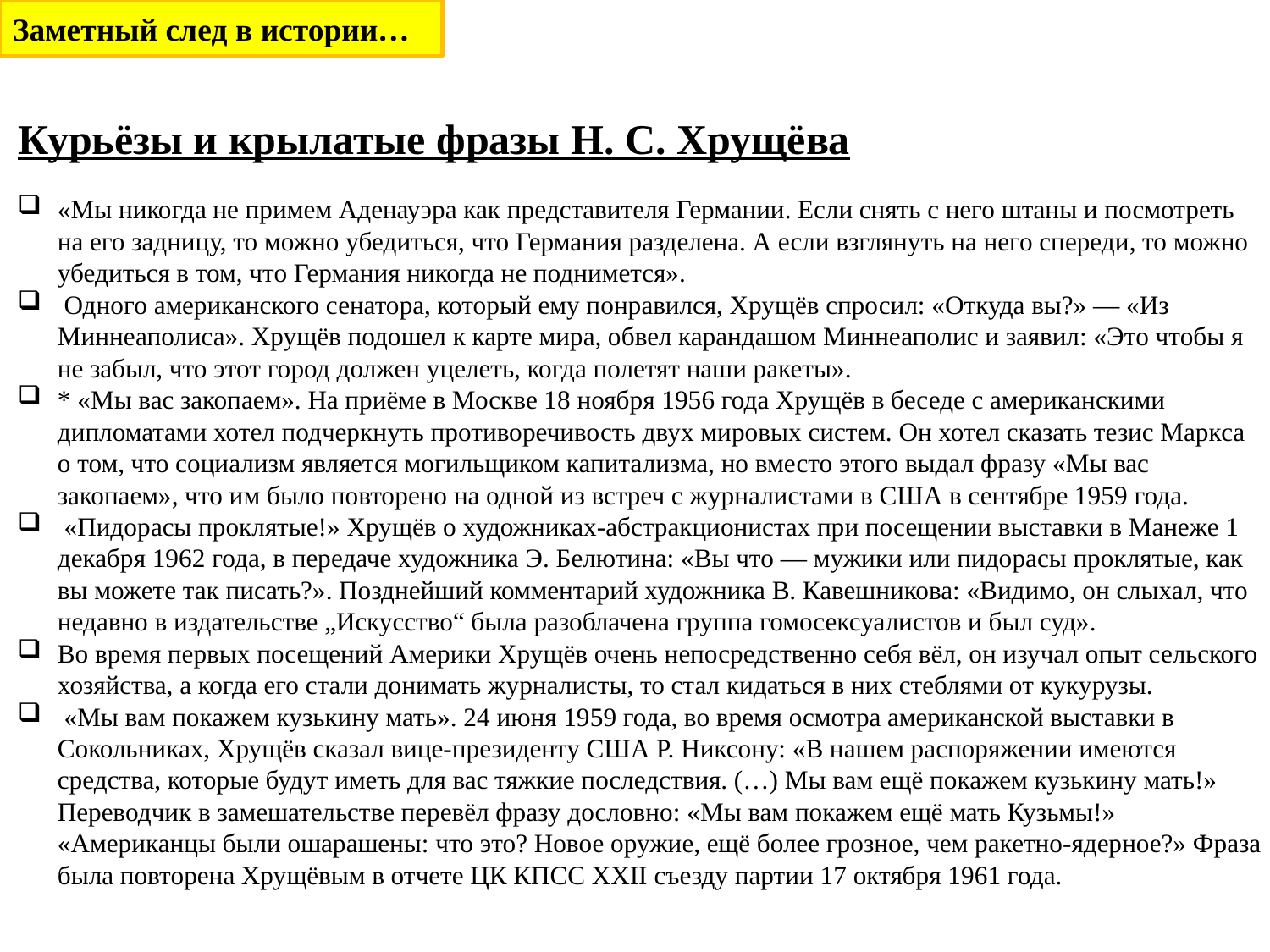

Заметный след в истории…
Курьёзы и крылатые фразы Н. С. Хрущёва

«Мы никогда не примем Аденауэра как представителя Германии. Если снять с него штаны и посмотреть на его задницу, то можно убедиться, что Германия разделена. А если взглянуть на него спереди, то можно убедиться в том, что Германия никогда не поднимется».
 Одного американского сенатора, который ему понравился, Хрущёв спросил: «Откуда вы?» — «Из Миннеаполиса». Хрущёв подошел к карте мира, обвел карандашом Миннеаполис и заявил: «Это чтобы я не забыл, что этот город должен уцелеть, когда полетят наши ракеты».
* «Мы вас закопаем». На приёме в Москве 18 ноября 1956 года Хрущёв в беседе с американскими дипломатами хотел подчеркнуть противоречивость двух мировых систем. Он хотел сказать тезис Маркса о том, что социализм является могильщиком капитализма, но вместо этого выдал фразу «Мы вас закопаем», что им было повторено на одной из встреч с журналистами в США в сентябре 1959 года.
 «Пидорасы проклятые!» Хрущёв о художниках-абстракционистах при посещении выставки в Манеже 1 декабря 1962 года, в передаче художника Э. Белютина: «Вы что — мужики или пидорасы проклятые, как вы можете так писать?». Позднейший комментарий художника В. Кавешникова: «Видимо, он слыхал, что недавно в издательстве „Искусство“ была разоблачена группа гомосексуалистов и был суд».
Во время первых посещений Америки Хрущёв очень непосредственно себя вёл, он изучал опыт сельского хозяйства, а когда его стали донимать журналисты, то стал кидаться в них стеблями от кукурузы.
 «Мы вам покажем кузькину мать». 24 июня 1959 года, во время осмотра американской выставки в Сокольниках, Хрущёв сказал вице-президенту США Р. Никсону: «В нашем распоряжении имеются средства, которые будут иметь для вас тяжкие последствия. (…) Мы вам ещё покажем кузькину мать!» Переводчик в замешательстве перевёл фразу дословно: «Мы вам покажем ещё мать Кузьмы!» «Американцы были ошарашены: что это? Новое оружие, ещё более грозное, чем ракетно-ядерное?» Фраза была повторена Хрущёвым в отчете ЦК КПСС XXII съезду партии 17 октября 1961 года.